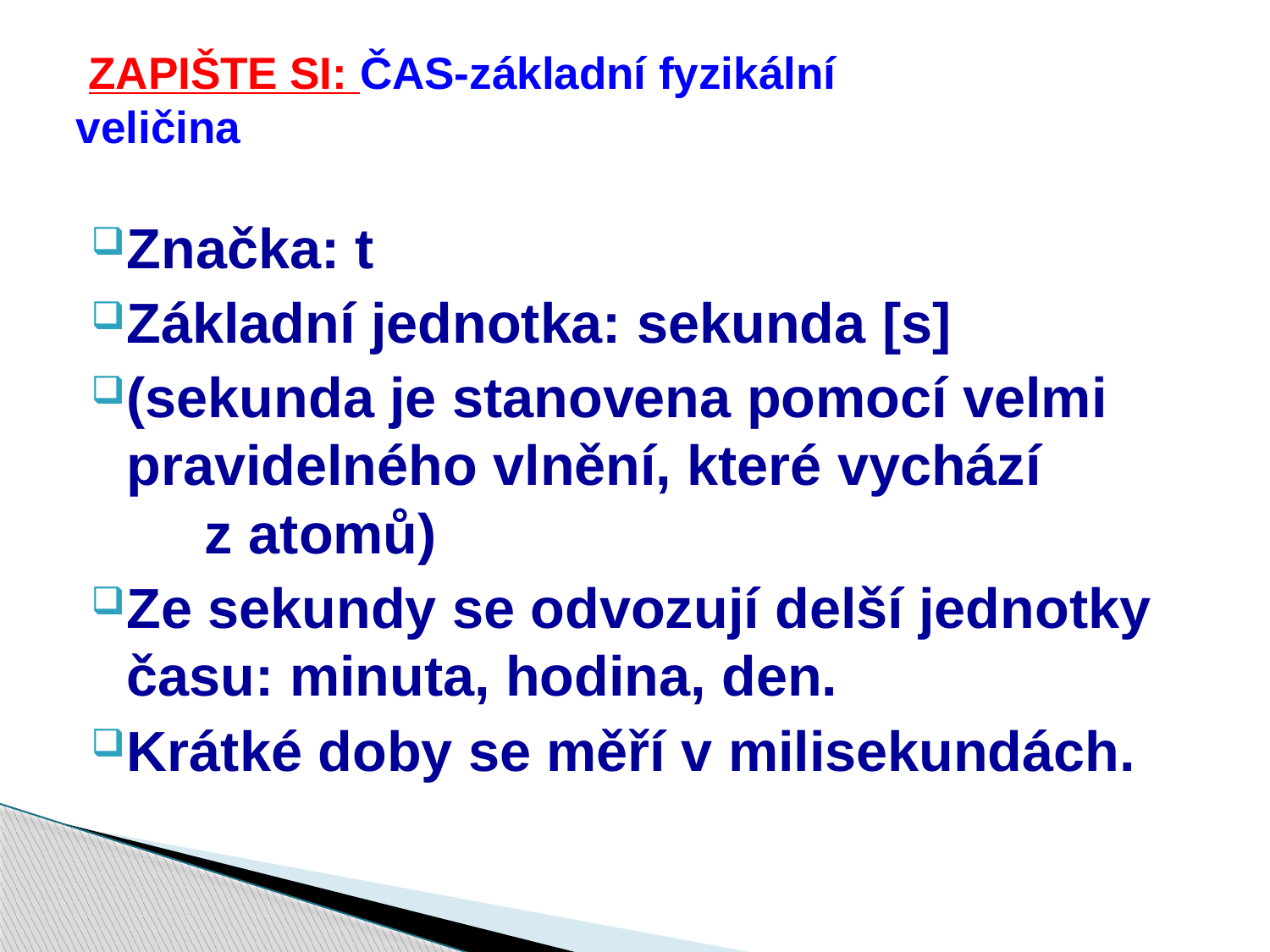

# ZAPIŠTE SI: ČAS-základní fyzikální veličina
Značka: t
Základní jednotka: sekunda [s]
(sekunda je stanovena pomocí velmi pravidelného vlnění, které vychází               z atomů)
Ze sekundy se odvozují delší jednotky času: minuta, hodina, den.
Krátké doby se měří v milisekundách.